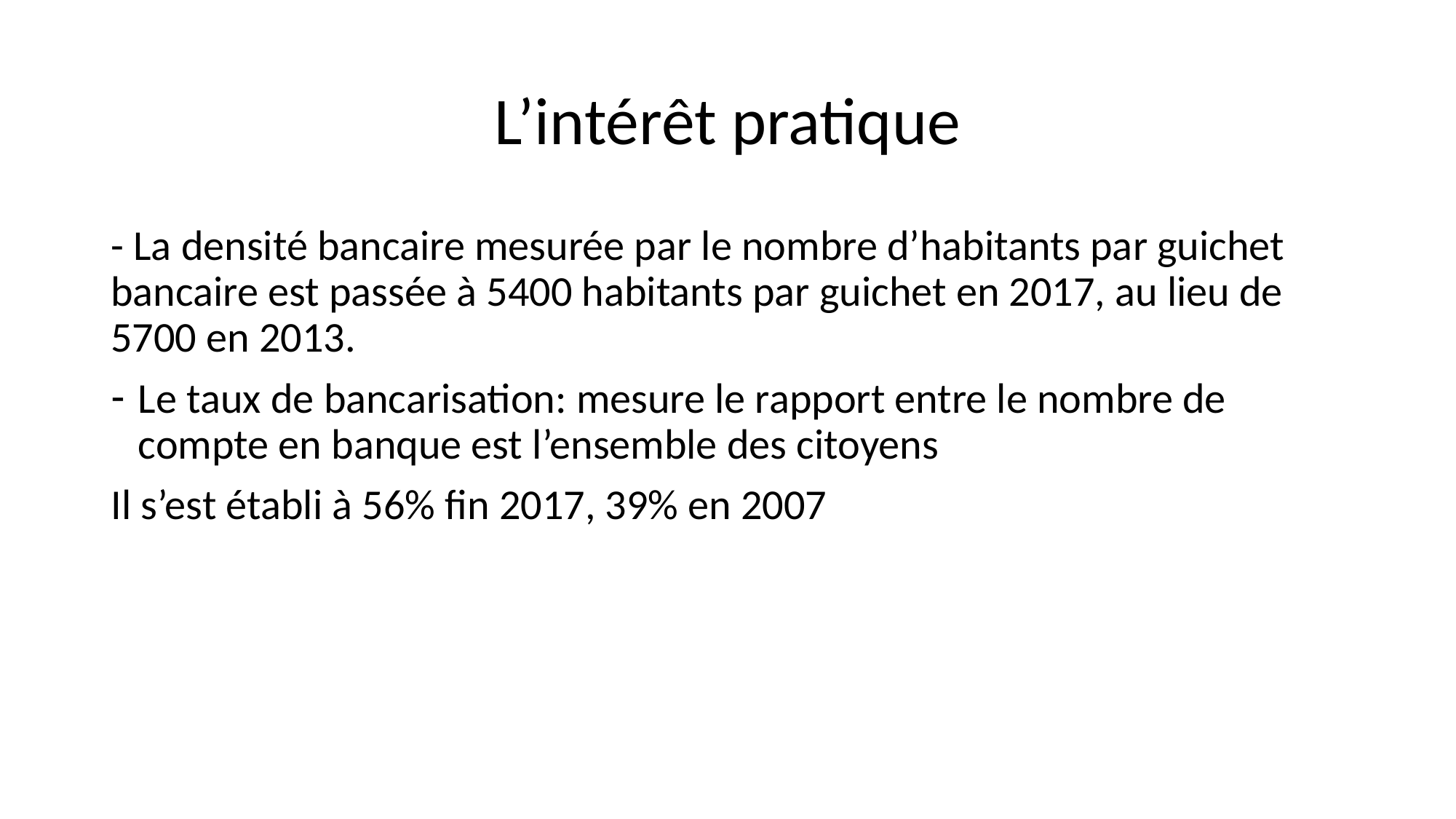

# L’intérêt pratique
- La densité bancaire mesurée par le nombre d’habitants par guichet bancaire est passée à 5400 habitants par guichet en 2017, au lieu de 5700 en 2013.
Le taux de bancarisation: mesure le rapport entre le nombre de compte en banque est l’ensemble des citoyens
Il s’est établi à 56% fin 2017, 39% en 2007